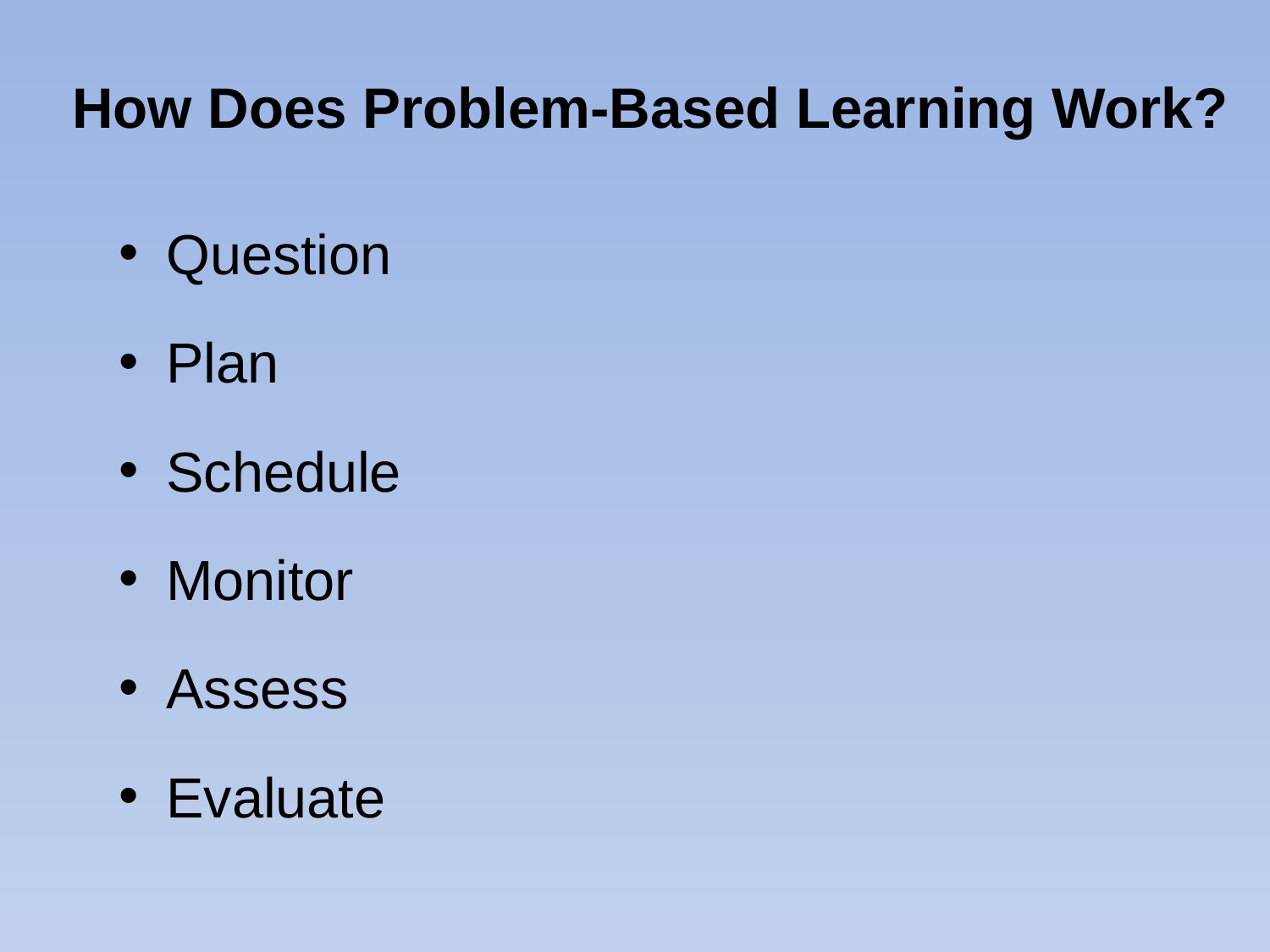

# How Does Problem-Based Learning Work?
Question

Plan

Schedule

Monitor

Assess

Evaluate